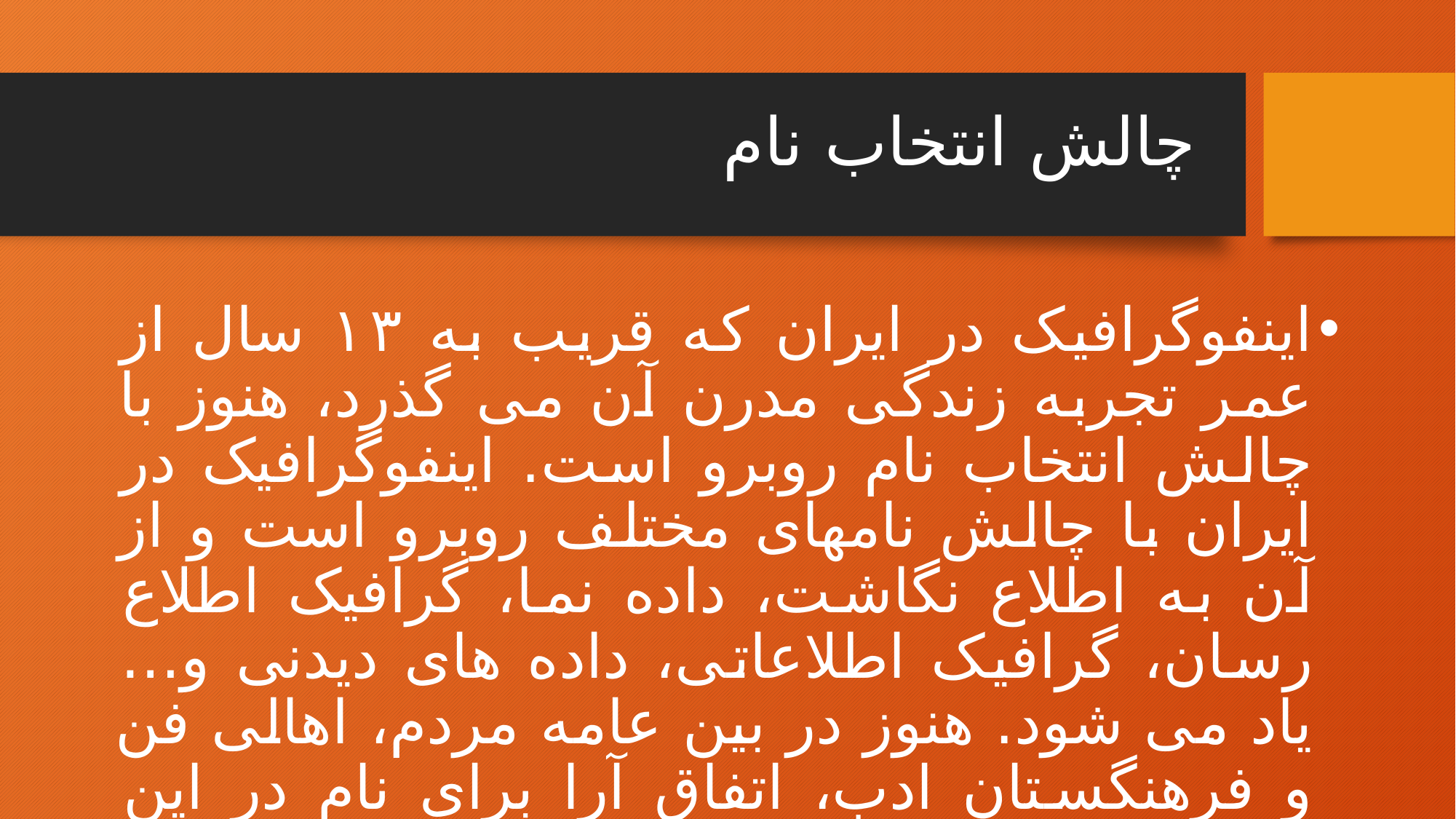

چالش انتخاب نام
اینفوگرافیک در ایران که قریب به ۱۳ سال از عمر تجربه زندگی مدرن آن می گذرد، هنوز با چالش انتخاب نام روبرو است. اینفوگرافیک در ایران با چالش نامهای مختلف روبرو است و از آن به اطلاع نگاشت، داده نما، گرافیک اطلاع رسان، گرافیک اطلاعاتی، داده های دیدنی و… یاد می شود. هنوز در بین عامه مردم، اهالی فن و فرهنگستان ادب، اتفاق آرا برای نام در این خصوص دیده نمی شود.